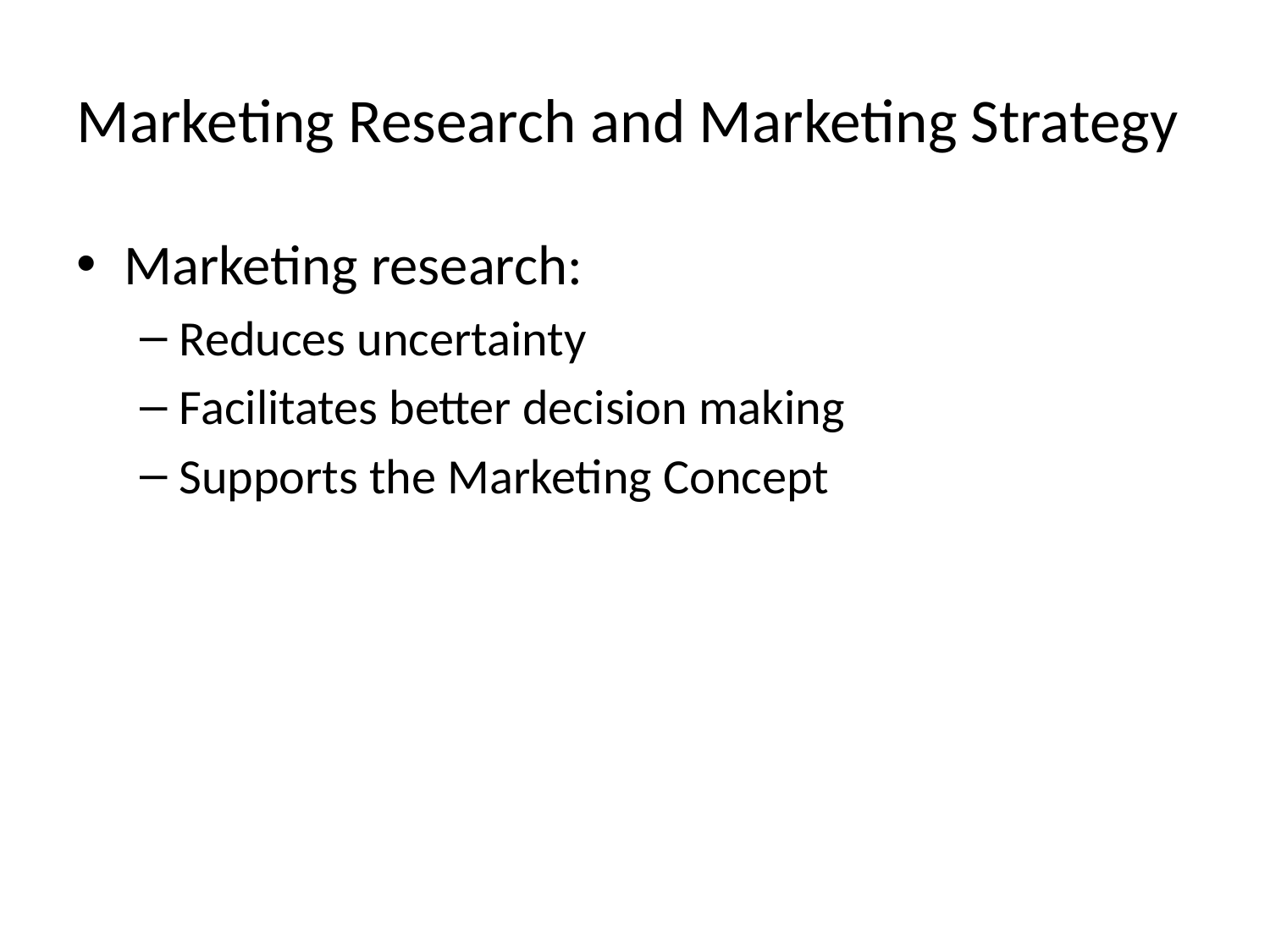

# Marketing Research and Marketing Strategy
Marketing research:
Reduces uncertainty
Facilitates better decision making
Supports the Marketing Concept